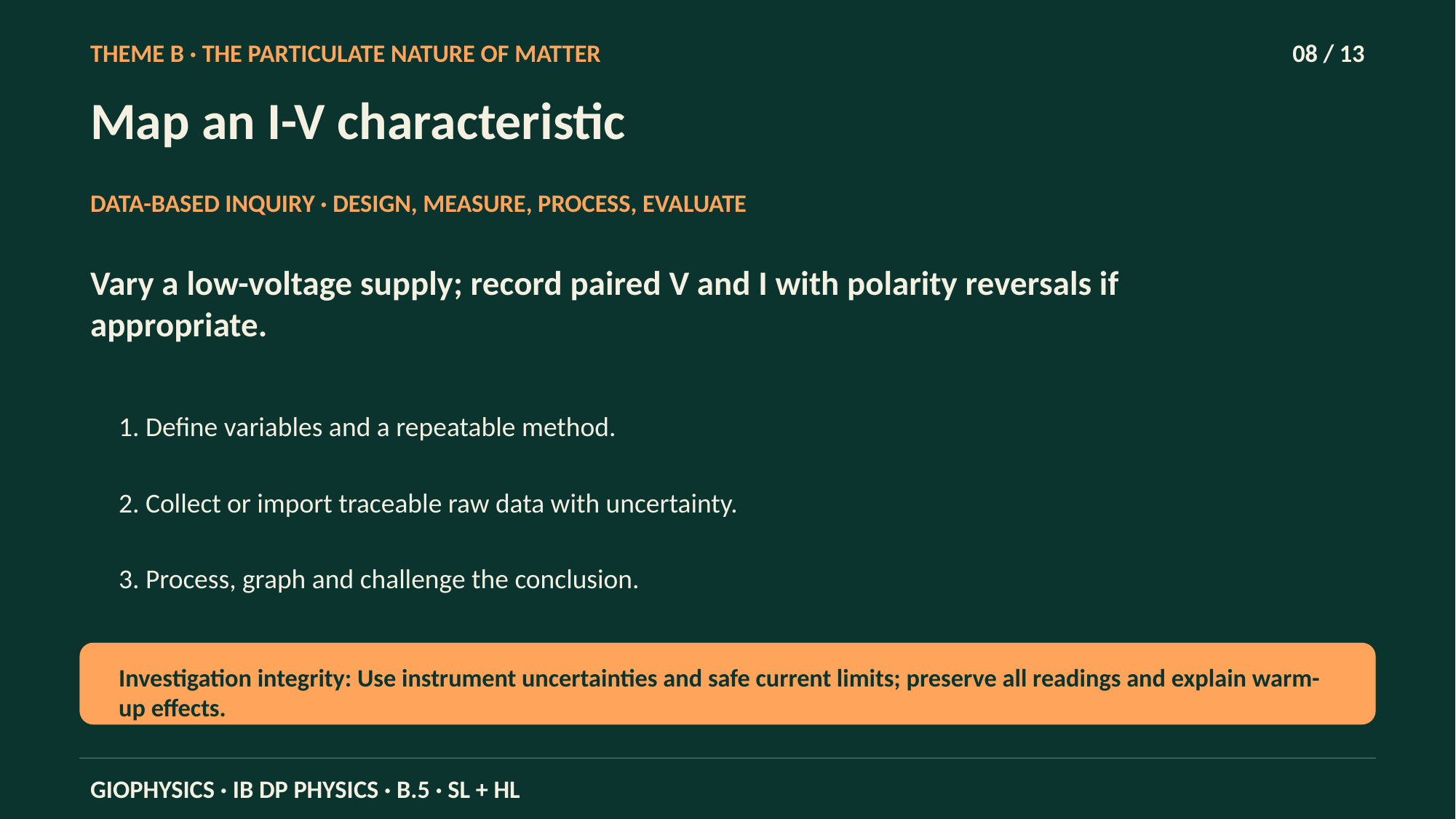

THEME B · THE PARTICULATE NATURE OF MATTER
08 / 13
Map an I-V characteristic
DATA-BASED INQUIRY · DESIGN, MEASURE, PROCESS, EVALUATE
Vary a low-voltage supply; record paired V and I with polarity reversals if appropriate.
1. Define variables and a repeatable method.
2. Collect or import traceable raw data with uncertainty.
3. Process, graph and challenge the conclusion.

Investigation integrity: Use instrument uncertainties and safe current limits; preserve all readings and explain warm-up effects.

GIOPHYSICS · IB DP PHYSICS · B.5 · SL + HL